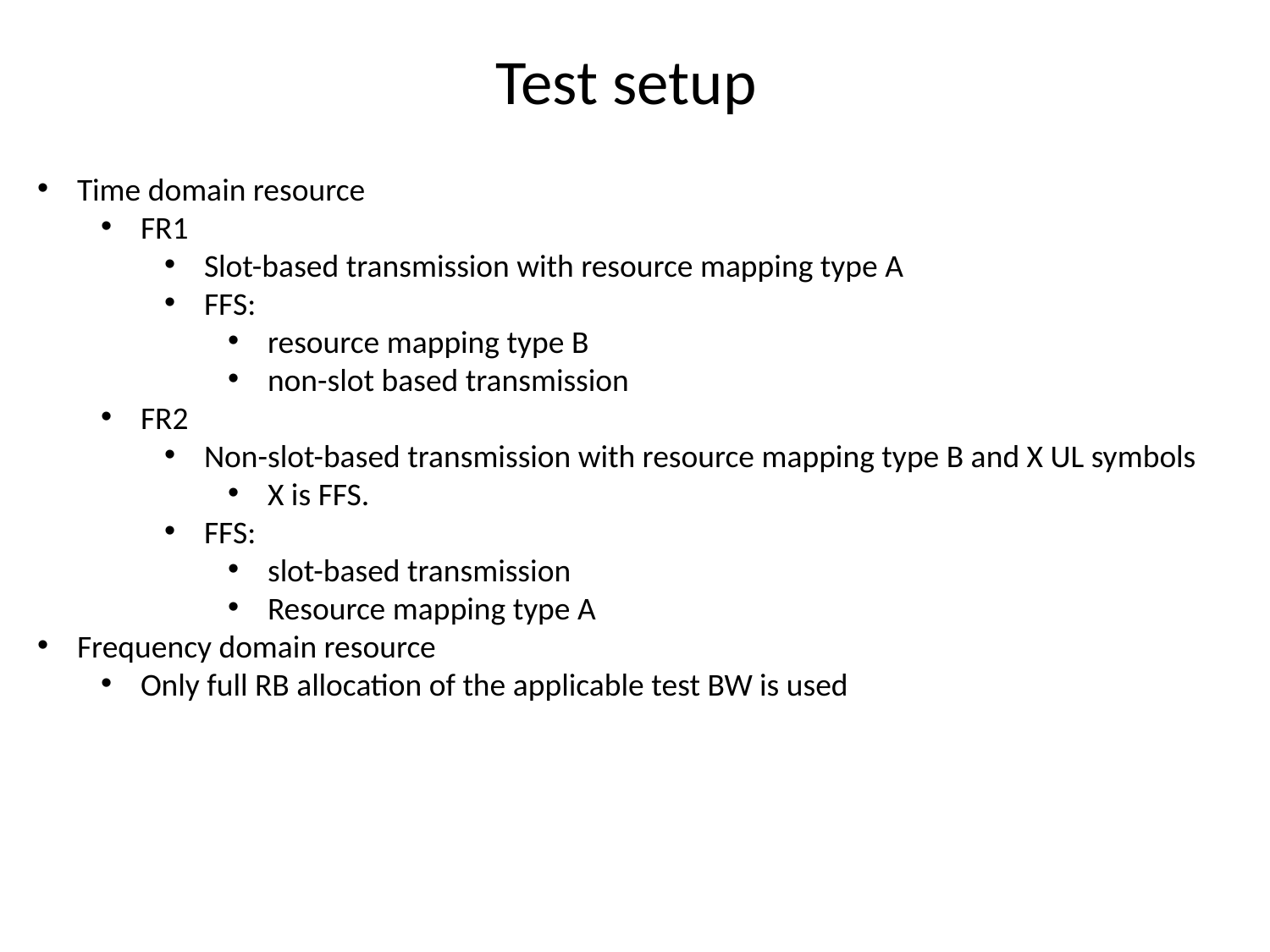

# Test setup
Time domain resource
FR1
Slot-based transmission with resource mapping type A
FFS:
resource mapping type B
non-slot based transmission
FR2
Non-slot-based transmission with resource mapping type B and X UL symbols
X is FFS.
FFS:
slot-based transmission
Resource mapping type A
Frequency domain resource
Only full RB allocation of the applicable test BW is used